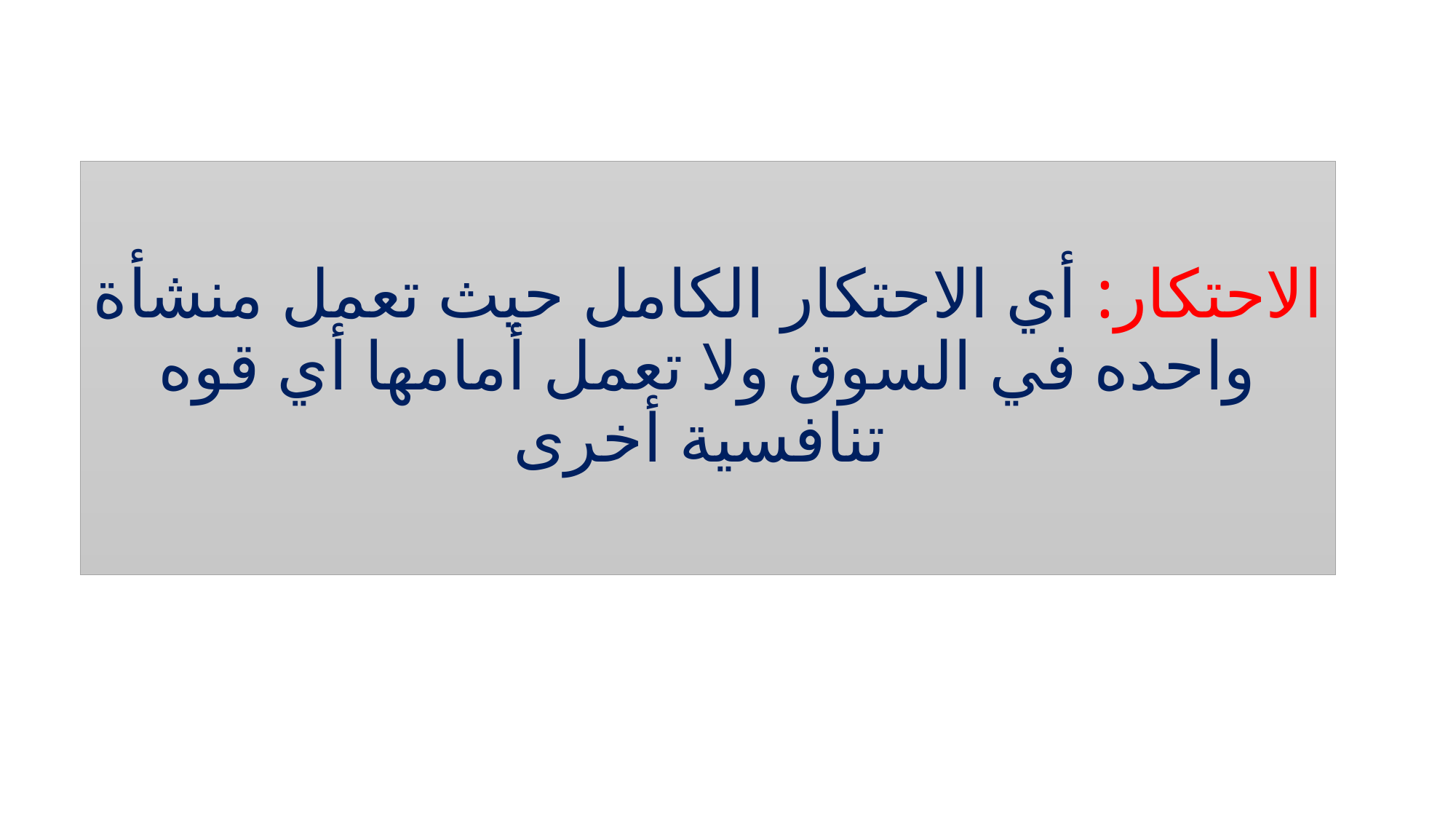

# الاحتكار: أي الاحتكار الكامل حيث تعمل منشأة واحده في السوق ولا تعمل أمامها أي قوه تنافسية أخرى